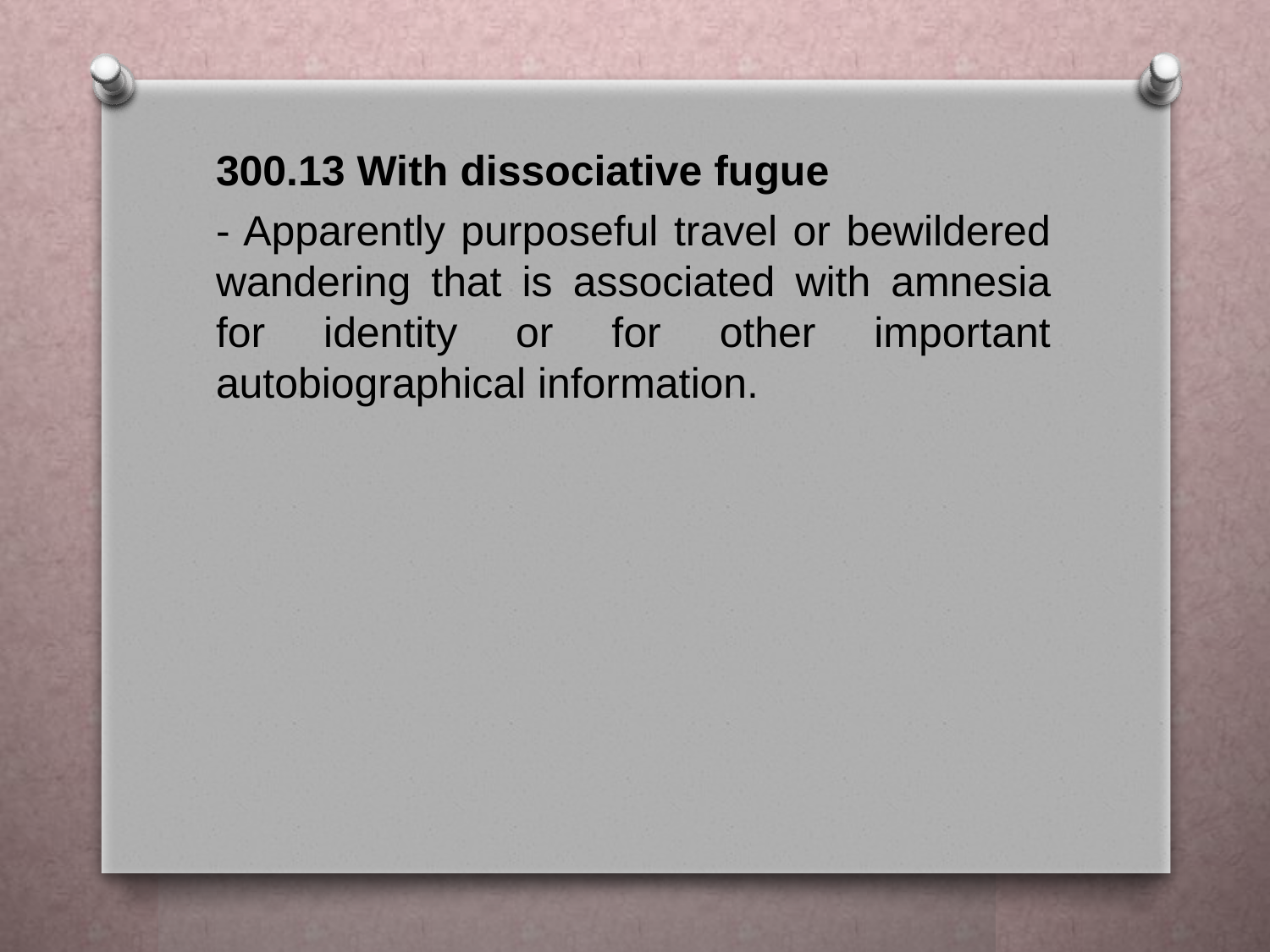

300.13 With dissociative fugue
- Apparently purposeful travel or bewildered wandering that is associated with amnesia for identity or for other important autobiographical information.